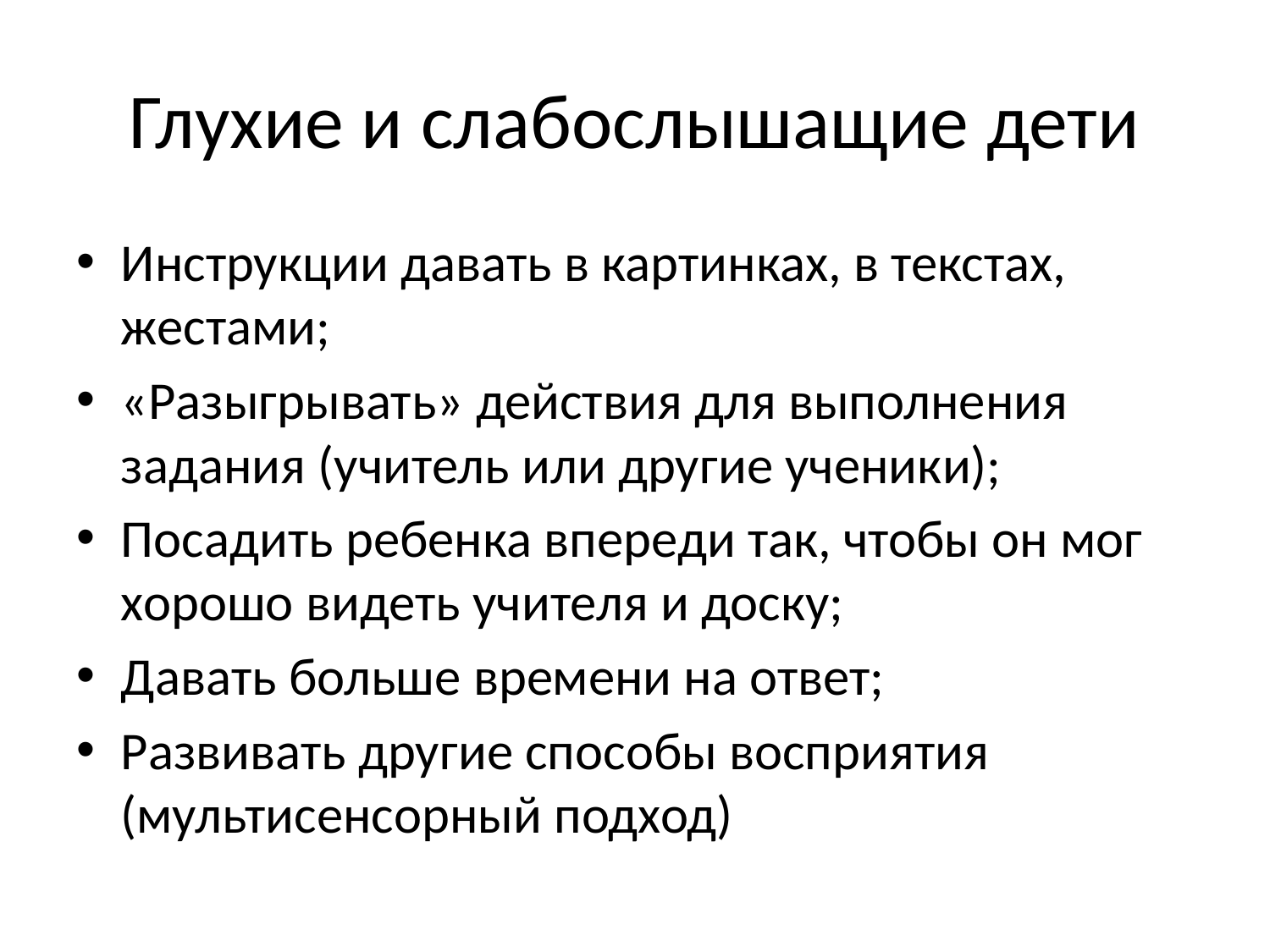

# Глухие и слабослышащие дети
Инструкции давать в картинках, в текстах, жестами;
«Разыгрывать» действия для выполнения задания (учитель или другие ученики);
Посадить ребенка впереди так, чтобы он мог хорошо видеть учителя и доску;
Давать больше времени на ответ;
Развивать другие способы восприятия (мультисенсорный подход)